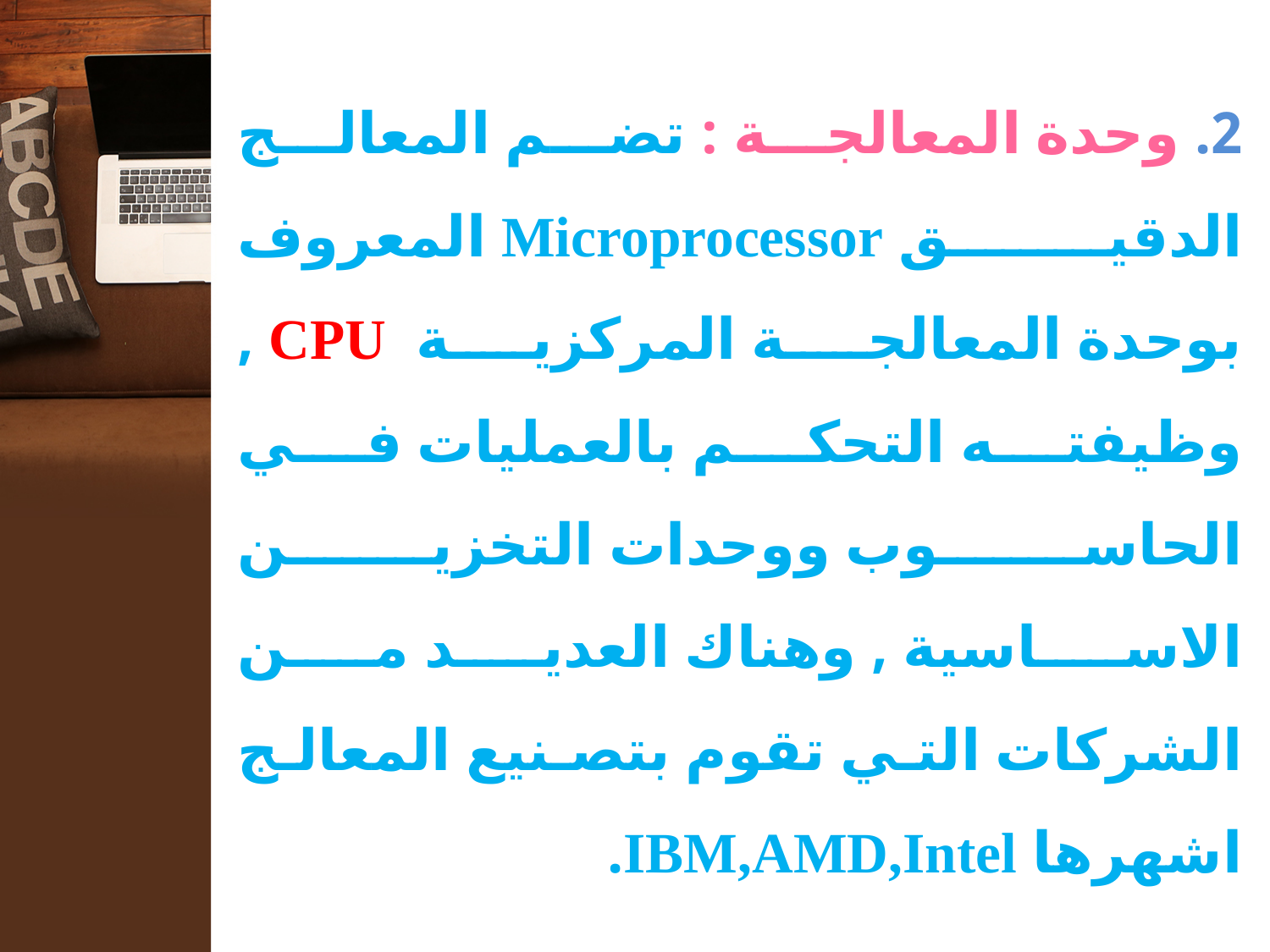

#
2. وحدة المعالجة : تضم المعالج الدقيق Microprocessor المعروف بوحدة المعالجة المركزية  CPU , وظيفته التحكم بالعمليات في الحاسوب ووحدات التخزين الاساسية , وهناك العديد من الشركات التي تقوم بتصنيع المعالج اشهرها IBM,AMD,Intel.